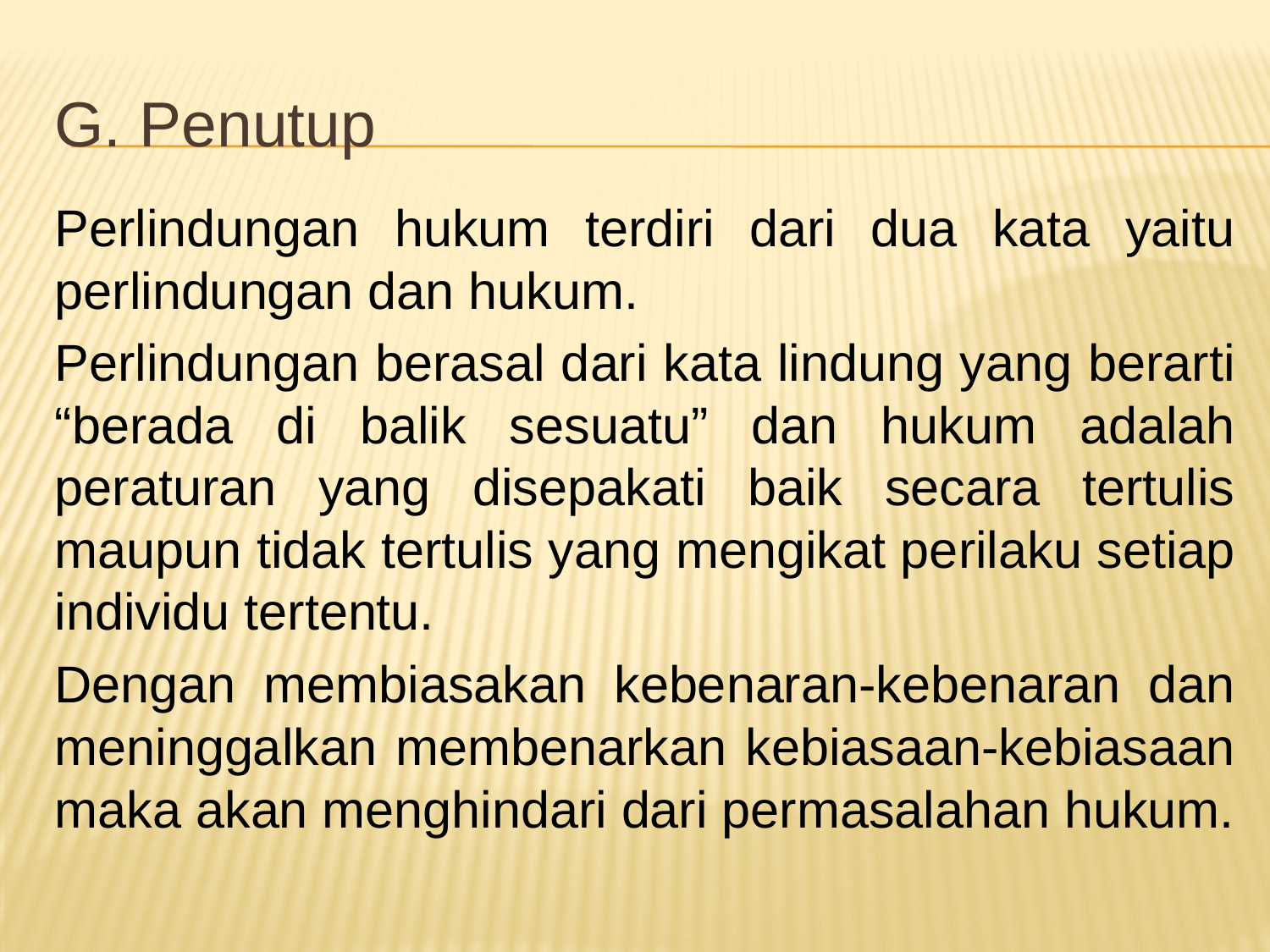

# G. Penutup
Perlindungan hukum terdiri dari dua kata yaitu perlindungan dan hukum.
Perlindungan berasal dari kata lindung yang berarti “berada di balik sesuatu” dan hukum adalah peraturan yang disepakati baik secara tertulis maupun tidak tertulis yang mengikat perilaku setiap individu tertentu.
Dengan membiasakan kebenaran-kebenaran dan meninggalkan membenarkan kebiasaan-kebiasaan maka akan menghindari dari permasalahan hukum.